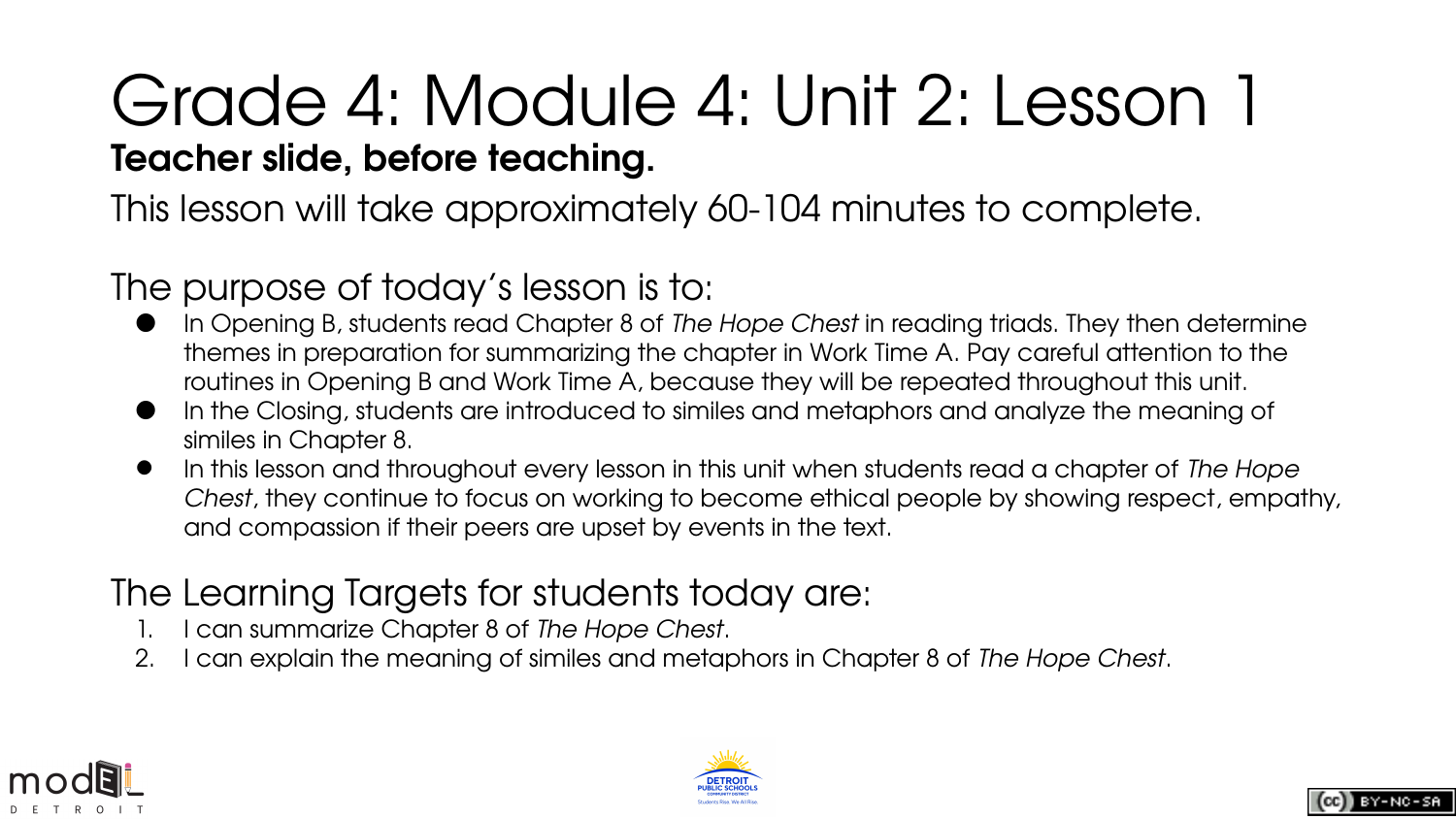

# Grade 4: Module 4: Unit 2: Lesson 1
Teacher slide, before teaching.
This lesson will take approximately 60-104 minutes to complete.

The purpose of today’s lesson is to:
In Opening B, students read Chapter 8 of The Hope Chest in reading triads. They then determine themes in preparation for summarizing the chapter in Work Time A. Pay careful attention to the routines in Opening B and Work Time A, because they will be repeated throughout this unit.
In the Closing, students are introduced to similes and metaphors and analyze the meaning of similes in Chapter 8.
In this lesson and throughout every lesson in this unit when students read a chapter of The Hope Chest, they continue to focus on working to become ethical people by showing respect, empathy, and compassion if their peers are upset by events in the text.

The Learning Targets for students today are:
I can summarize Chapter 8 of The Hope Chest.
I can explain the meaning of similes and metaphors in Chapter 8 of The Hope Chest.